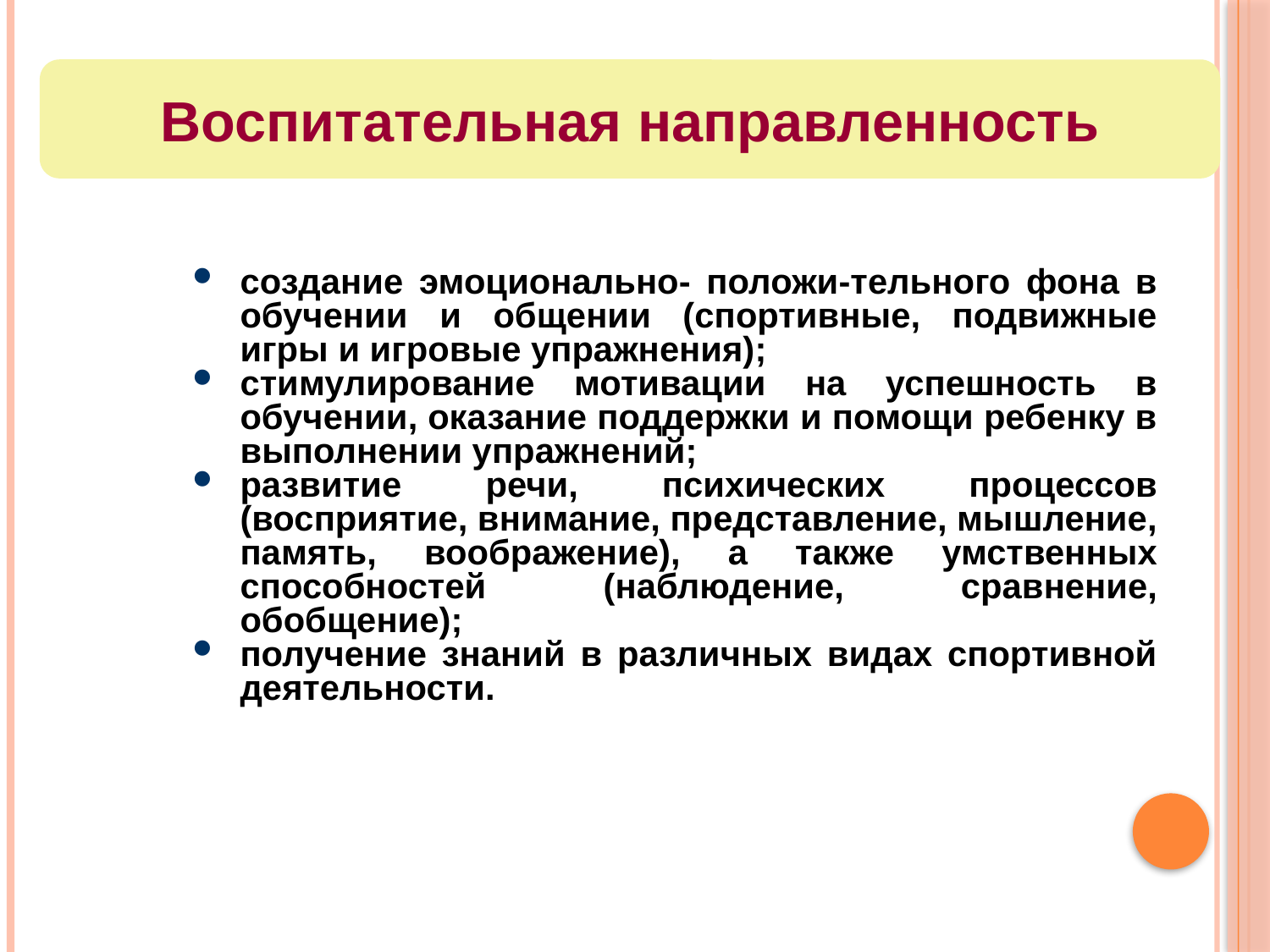

Воспитательная направленность

создание эмоционально- положи-тельного фона в обучении и общении (спортивные, подвижные игры и игровые упражнения);
стимулирование мотивации на успешность в обучении, оказание поддержки и помощи ребенку в выполнении упражнений;
развитие речи, психических процессов (восприятие, внимание, представление, мышление, память, воображение), а также умственных способностей (наблюдение, сравнение, обобщение);
получение знаний в различных видах спортивной деятельности.